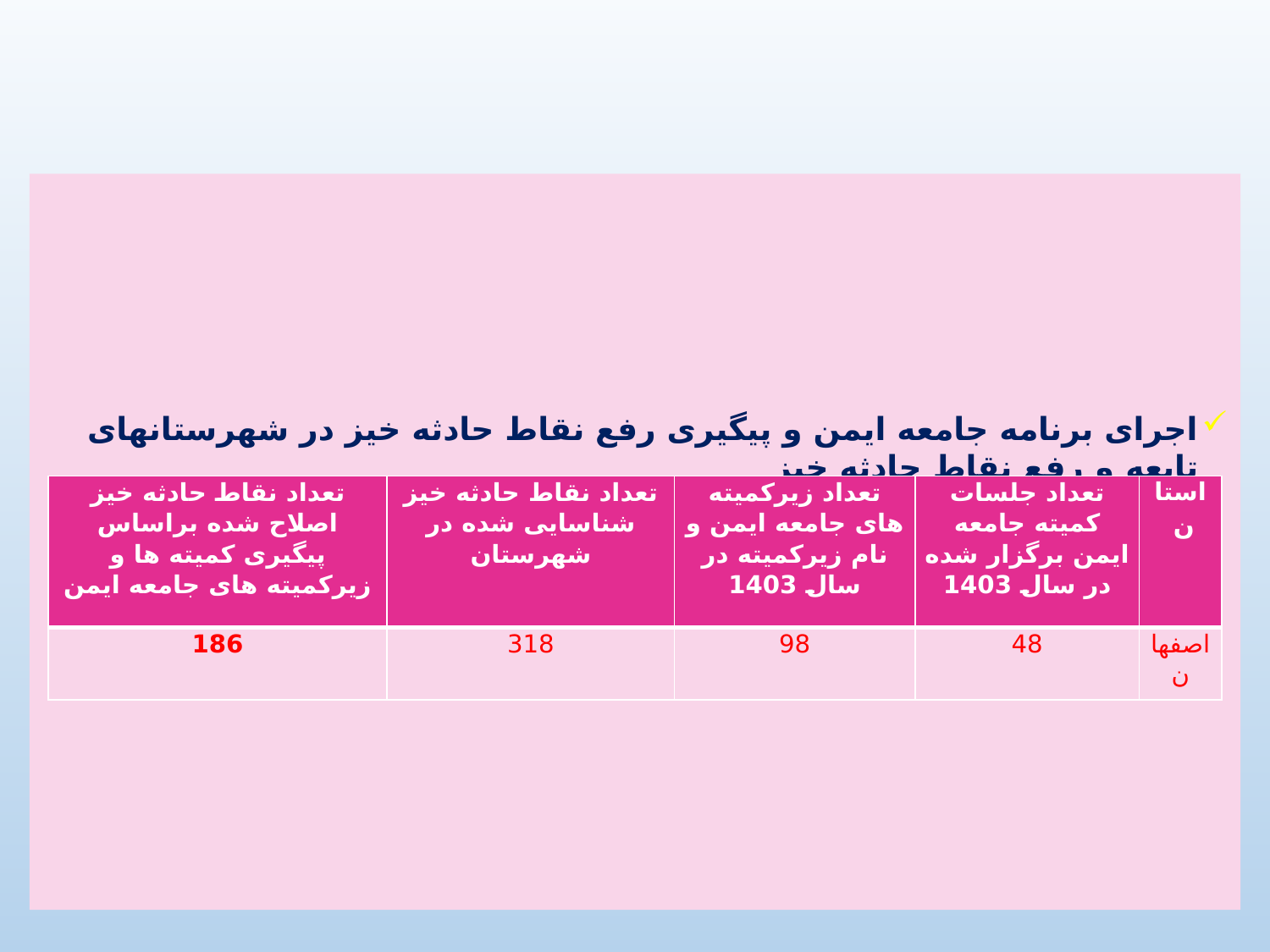

اجرای برنامه جامعه ایمن و پیگیری رفع نقاط حادثه خیز در شهرستانهای تابعه و رفع نقاط حادثه خیز

| تعداد نقاط حادثه خیز اصلاح شده براساس پیگیری کمیته ها و زیرکمیته های جامعه ایمن | تعداد نقاط حادثه خیز شناسایی شده در شهرستان | تعداد زیرکمیته های جامعه ایمن و نام زیرکمیته در سال 1403 | تعداد جلسات کمیته جامعه ایمن برگزار شده در سال 1403 | استان |
| --- | --- | --- | --- | --- |
| 186 | 318 | 98 | 48 | اصفهان |